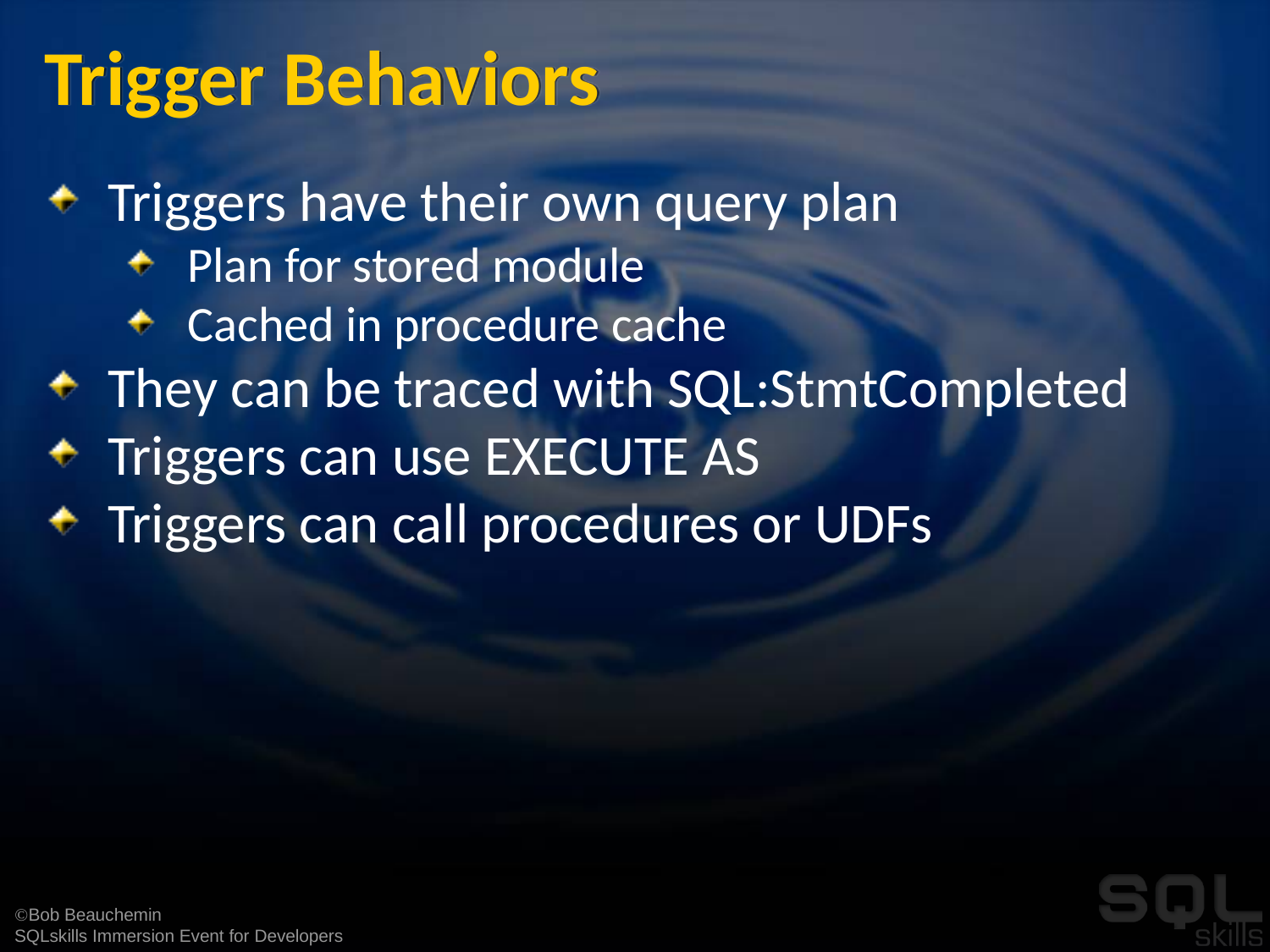

# Trigger Behaviors
Triggers have their own query plan
Plan for stored module
Cached in procedure cache
They can be traced with SQL:StmtCompleted
Triggers can use EXECUTE AS
Triggers can call procedures or UDFs